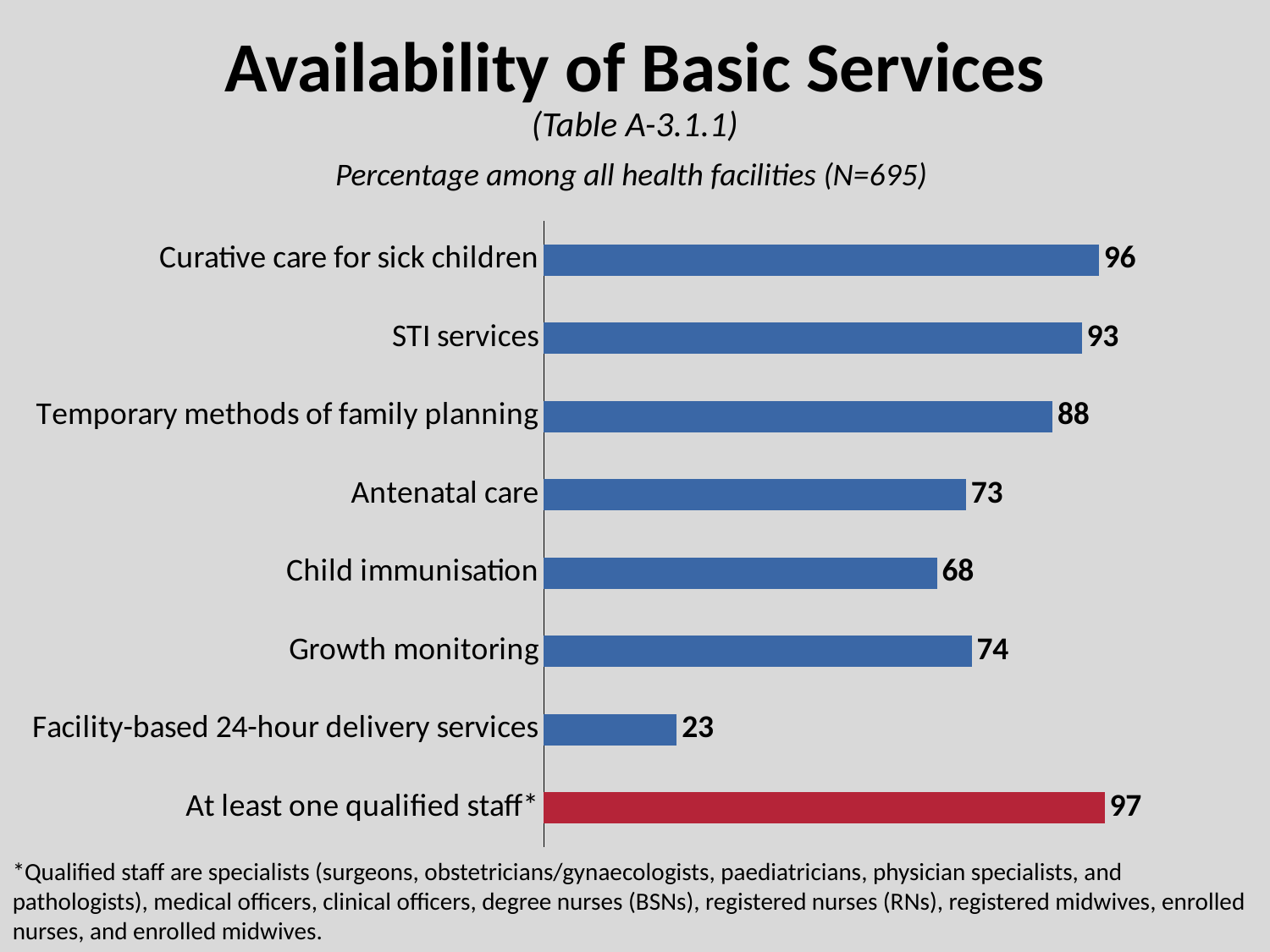

# Availability of Basic Services
(Table A-3.1.1)
Percentage among all health facilities (N=695)

### Chart

| Category | Series 1 |
|---|---|
| At least one qualified staff* | 97.0 |
| Facility-based 24-hour delivery services | 23.0 |
| Growth monitoring | 74.0 |
| Child immunisation | 68.0 |
| Antenatal care | 73.0 |
| Temporary methods of family planning | 88.0 |
| STI services | 93.0 |
| Curative care for sick children | 96.0 |
*Qualified staff are specialists (surgeons, obstetricians/gynaecologists, paediatricians, physician specialists, and pathologists), medical officers, clinical officers, degree nurses (BSNs), registered nurses (RNs), registered midwives, enrolled nurses, and enrolled midwives.